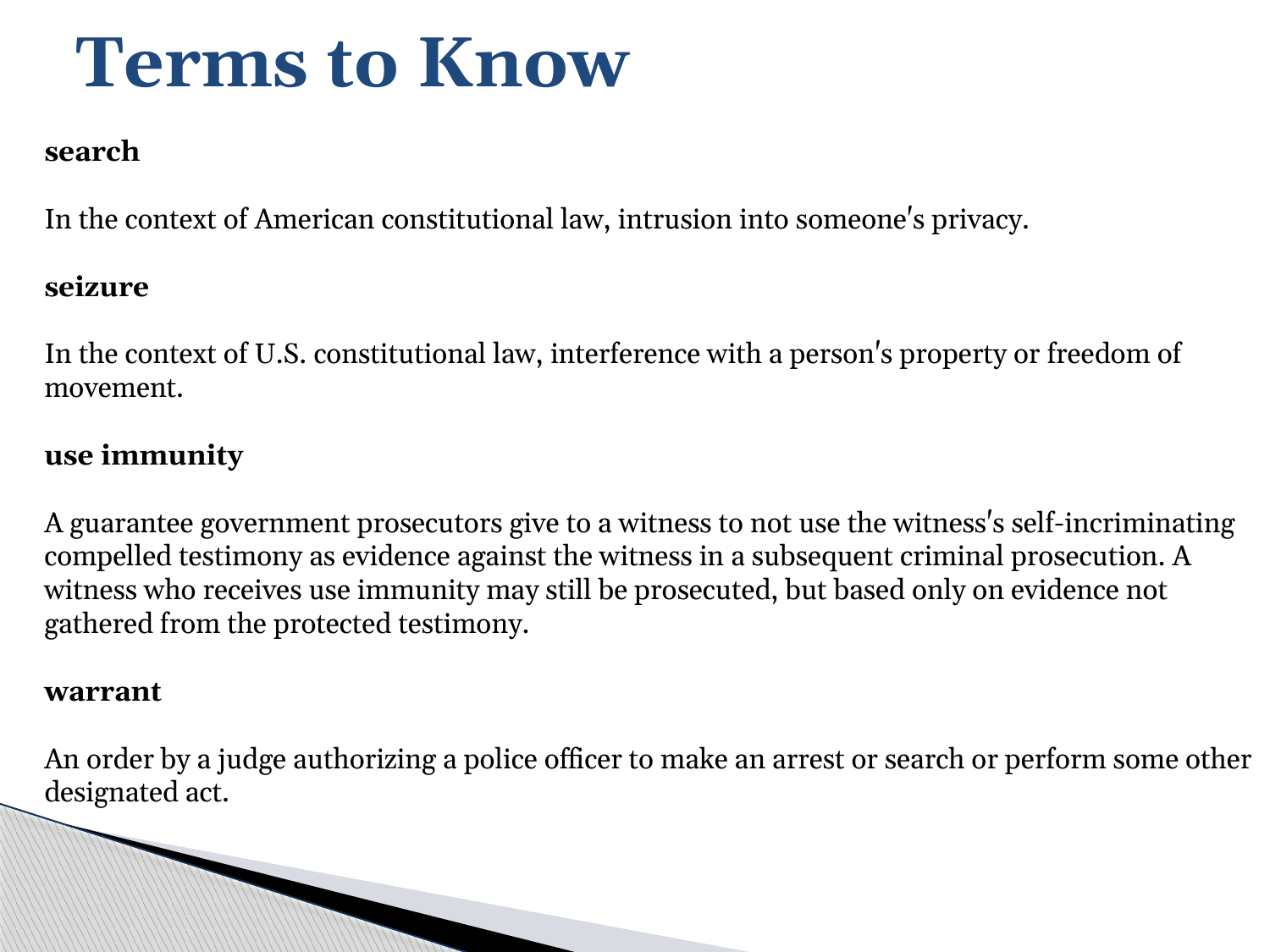

# Terms to Know
search 
In the context of American constitutional law, intrusion into someone's privacy.   
seizure 
In the context of U.S. constitutional law, interference with a person's property or freedom of movement.   
use immunity 
A guarantee government prosecutors give to a witness to not use the witness's self-incriminating compelled testimony as evidence against the witness in a subsequent criminal prosecution. A witness who receives use immunity may still be prosecuted, but based only on evidence not gathered from the protected testimony.   
warrant 
An order by a judge authorizing a police officer to make an arrest or search or perform some other designated act.